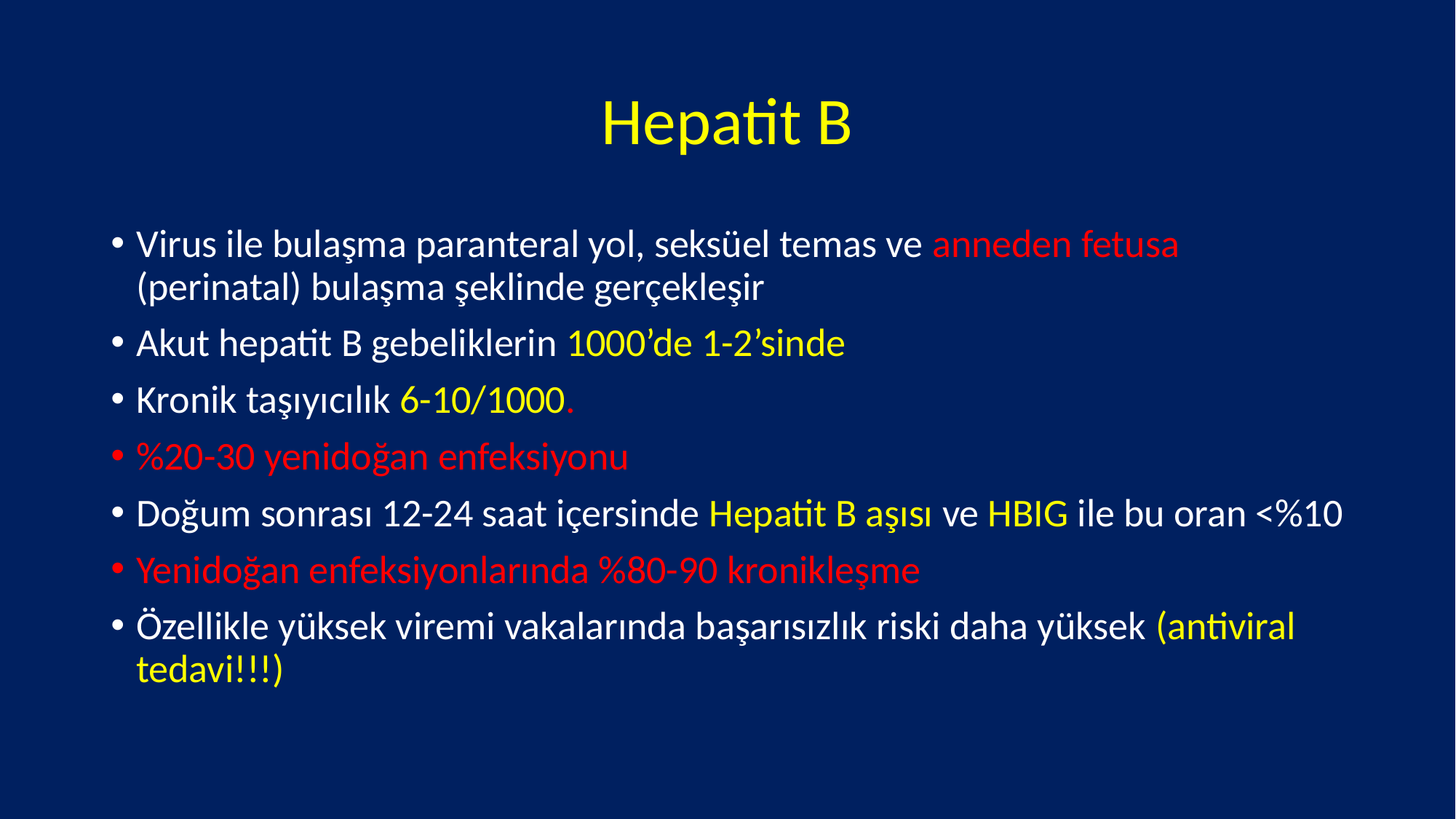

# Hepatit B
Virus ile bulaşma paranteral yol, seksüel temas ve anneden fetusa (perinatal) bulaşma şeklinde gerçekleşir
Akut hepatit B gebeliklerin 1000’de 1-2’sinde
Kronik taşıyıcılık 6-10/1000.
%20-30 yenidoğan enfeksiyonu
Doğum sonrası 12-24 saat içersinde Hepatit B aşısı ve HBIG ile bu oran <%10
Yenidoğan enfeksiyonlarında %80-90 kronikleşme
Özellikle yüksek viremi vakalarında başarısızlık riski daha yüksek (antiviral tedavi!!!)